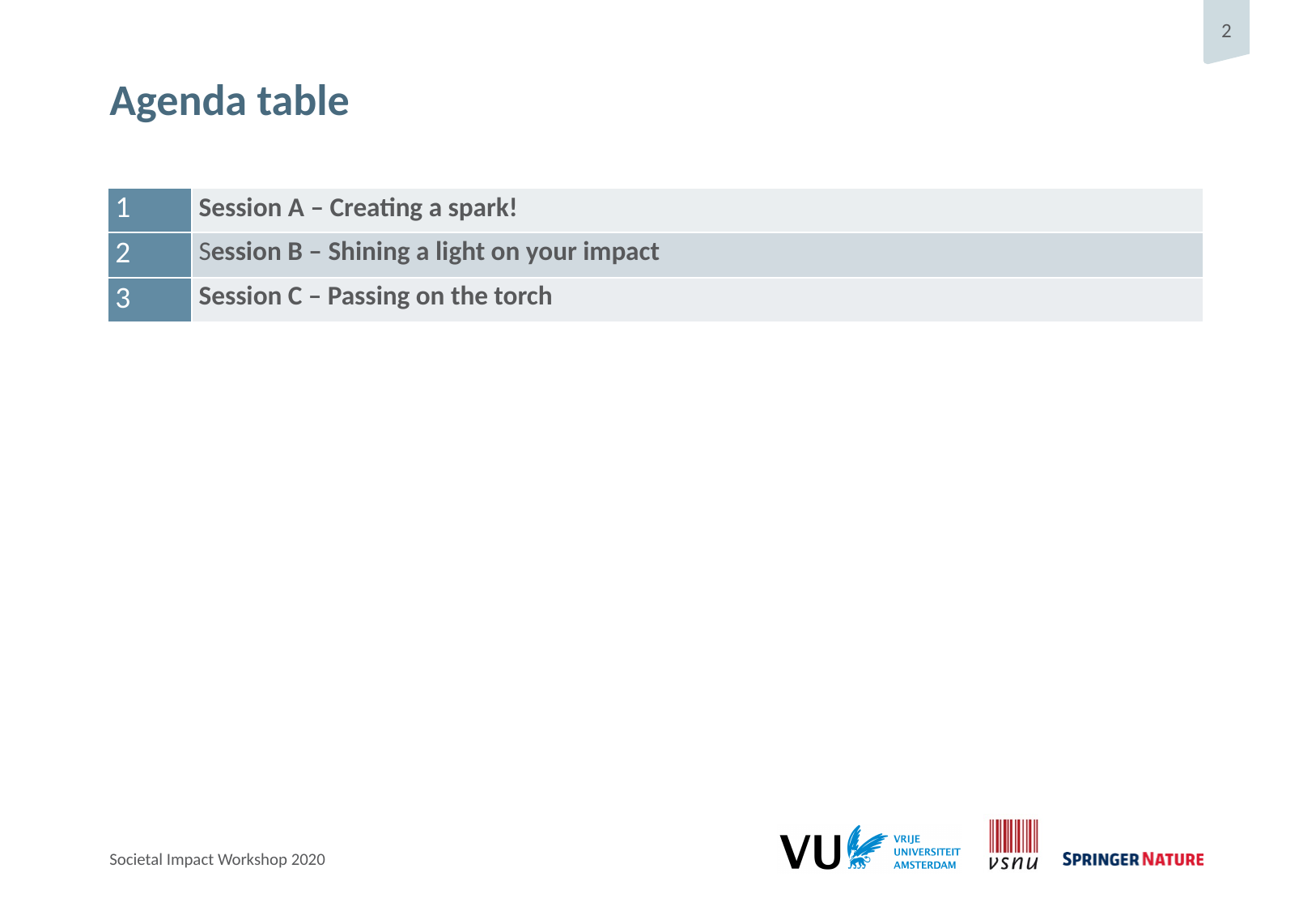

# Agenda table
| 1 | Session A – Creating a spark! |
| --- | --- |
| 2 | Session B – Shining a light on your impact |
| 3 | Session C – Passing on the torch |